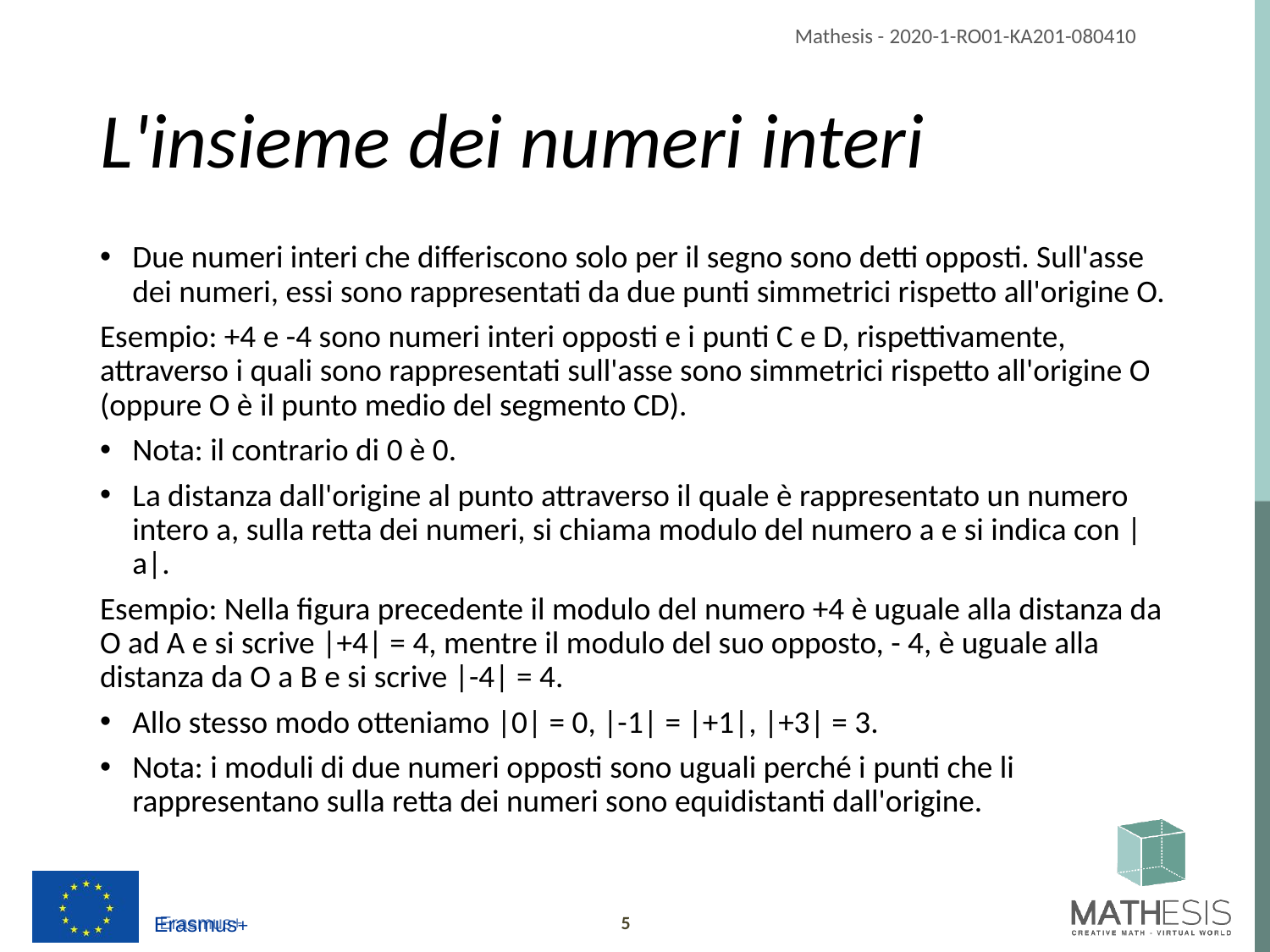

# L'insieme dei numeri interi
Due numeri interi che differiscono solo per il segno sono detti opposti. Sull'asse dei numeri, essi sono rappresentati da due punti simmetrici rispetto all'origine O.
Esempio: +4 e -4 sono numeri interi opposti e i punti C e D, rispettivamente, attraverso i quali sono rappresentati sull'asse sono simmetrici rispetto all'origine O (oppure O è il punto medio del segmento CD).
Nota: il contrario di 0 è 0.
La distanza dall'origine al punto attraverso il quale è rappresentato un numero intero a, sulla retta dei numeri, si chiama modulo del numero a e si indica con |a|.
Esempio: Nella figura precedente il modulo del numero +4 è uguale alla distanza da O ad A e si scrive |+4| = 4, mentre il modulo del suo opposto, - 4, è uguale alla distanza da O a B e si scrive |-4| = 4.
Allo stesso modo otteniamo |0| = 0, |-1| = |+1|, |+3| = 3.
Nota: i moduli di due numeri opposti sono uguali perché i punti che li rappresentano sulla retta dei numeri sono equidistanti dall'origine.